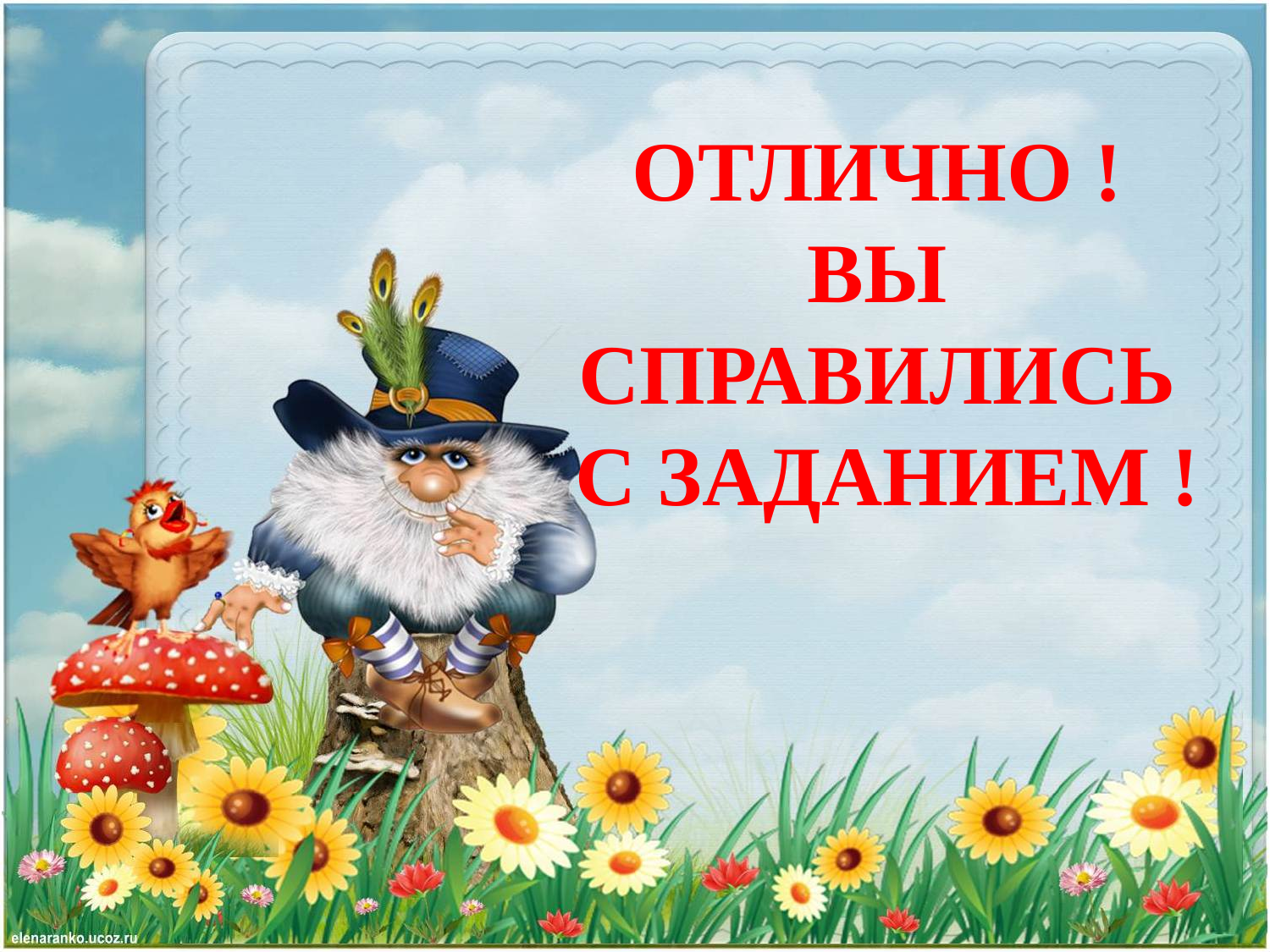

# ОТЛИЧНО ! ВЫ СПРАВИЛИСЬ С ЗАДАНИЕМ !